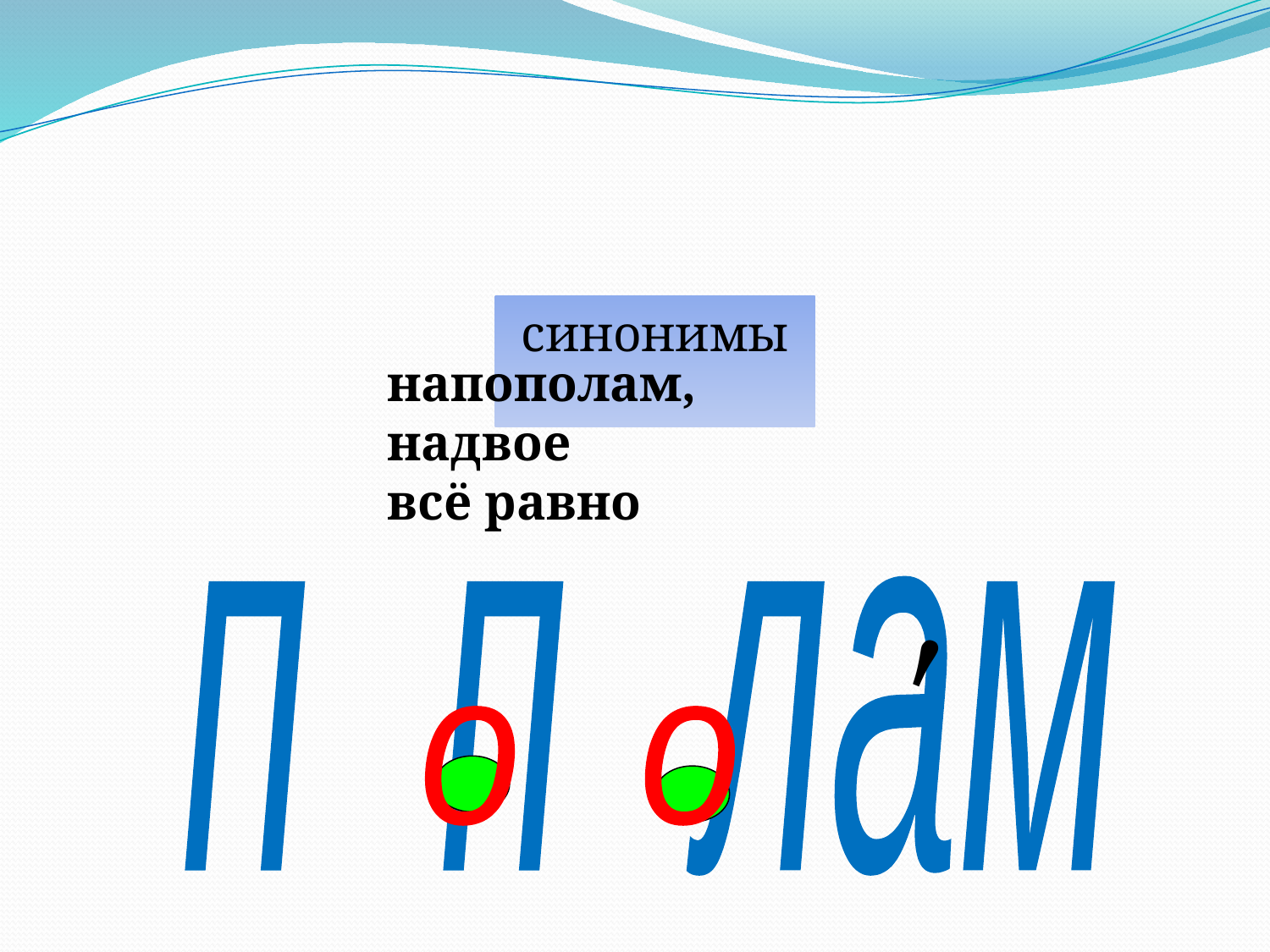

синонимы

напополам, надвое
всё равно
  п  п  лам
′
о
о